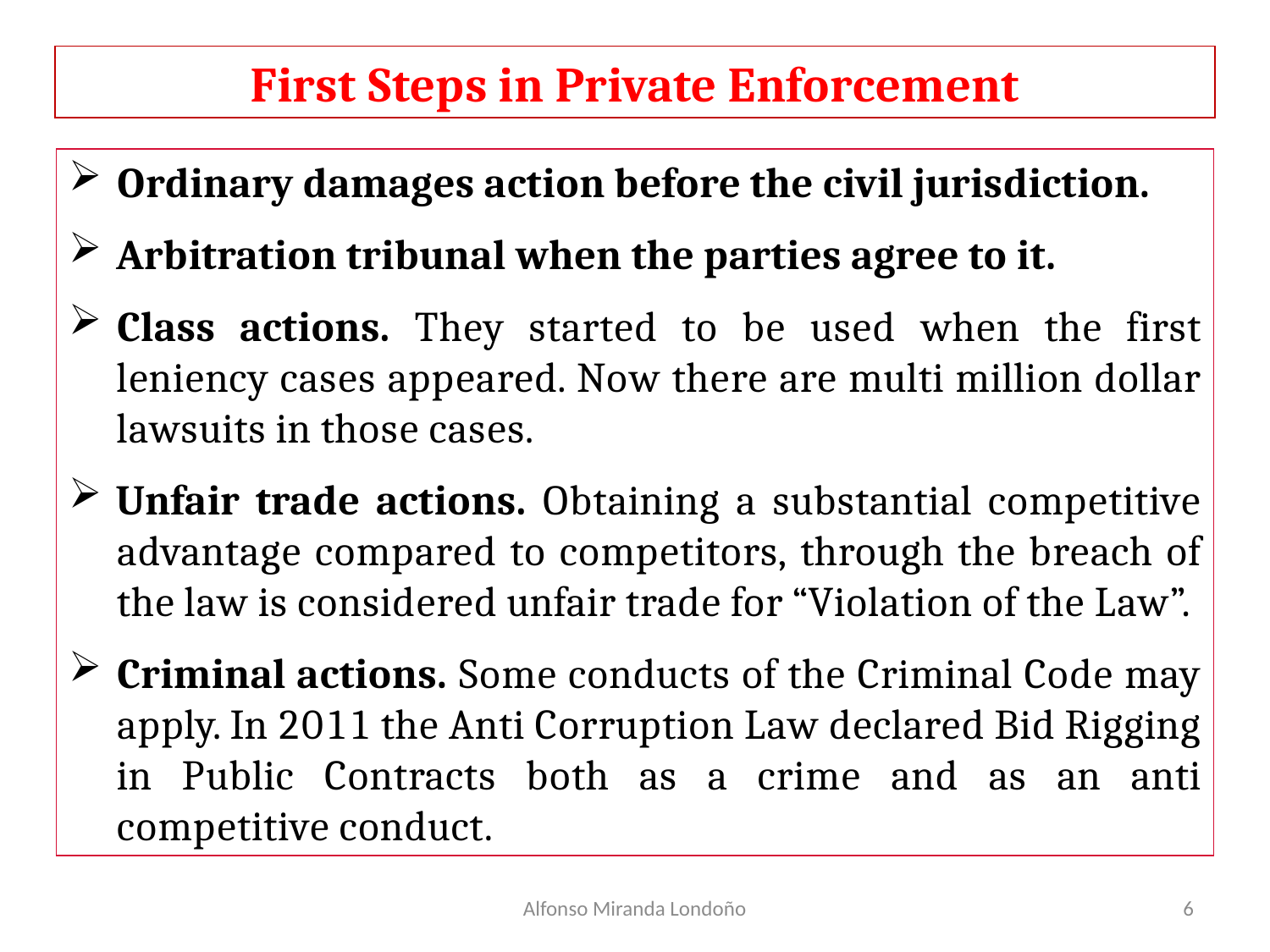

First Steps in Private Enforcement
Ordinary damages action before the civil jurisdiction.
Arbitration tribunal when the parties agree to it.
Class actions. They started to be used when the first leniency cases appeared. Now there are multi million dollar lawsuits in those cases.
Unfair trade actions. Obtaining a substantial competitive advantage compared to competitors, through the breach of the law is considered unfair trade for “Violation of the Law”.
Criminal actions. Some conducts of the Criminal Code may apply. In 2011 the Anti Corruption Law declared Bid Rigging in Public Contracts both as a crime and as an anti competitive conduct.
Alfonso Miranda Londoño
6